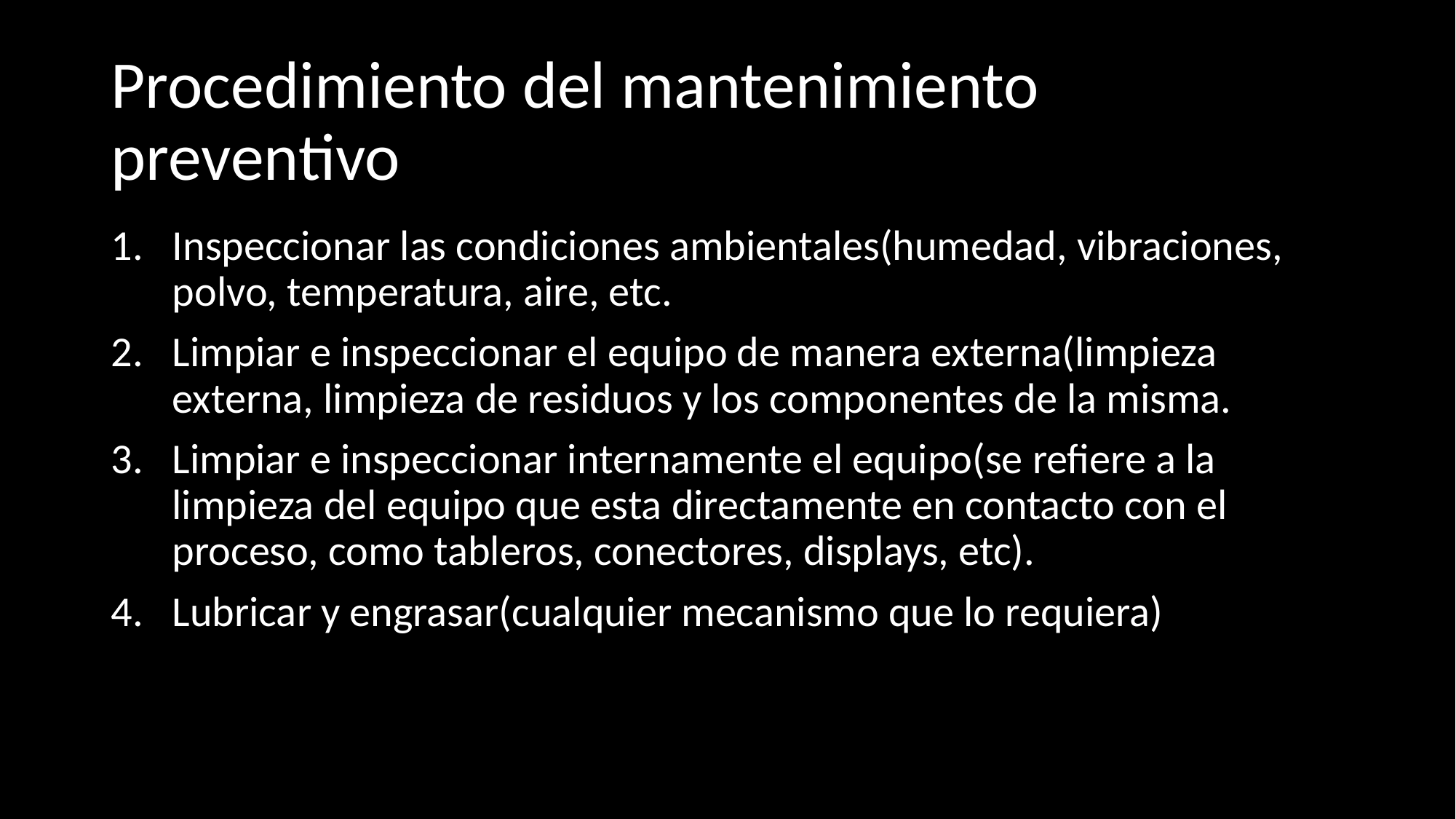

# Procedimiento del mantenimiento preventivo
Inspeccionar las condiciones ambientales(humedad, vibraciones, polvo, temperatura, aire, etc.
Limpiar e inspeccionar el equipo de manera externa(limpieza externa, limpieza de residuos y los componentes de la misma.
Limpiar e inspeccionar internamente el equipo(se refiere a la limpieza del equipo que esta directamente en contacto con el proceso, como tableros, conectores, displays, etc).
Lubricar y engrasar(cualquier mecanismo que lo requiera)